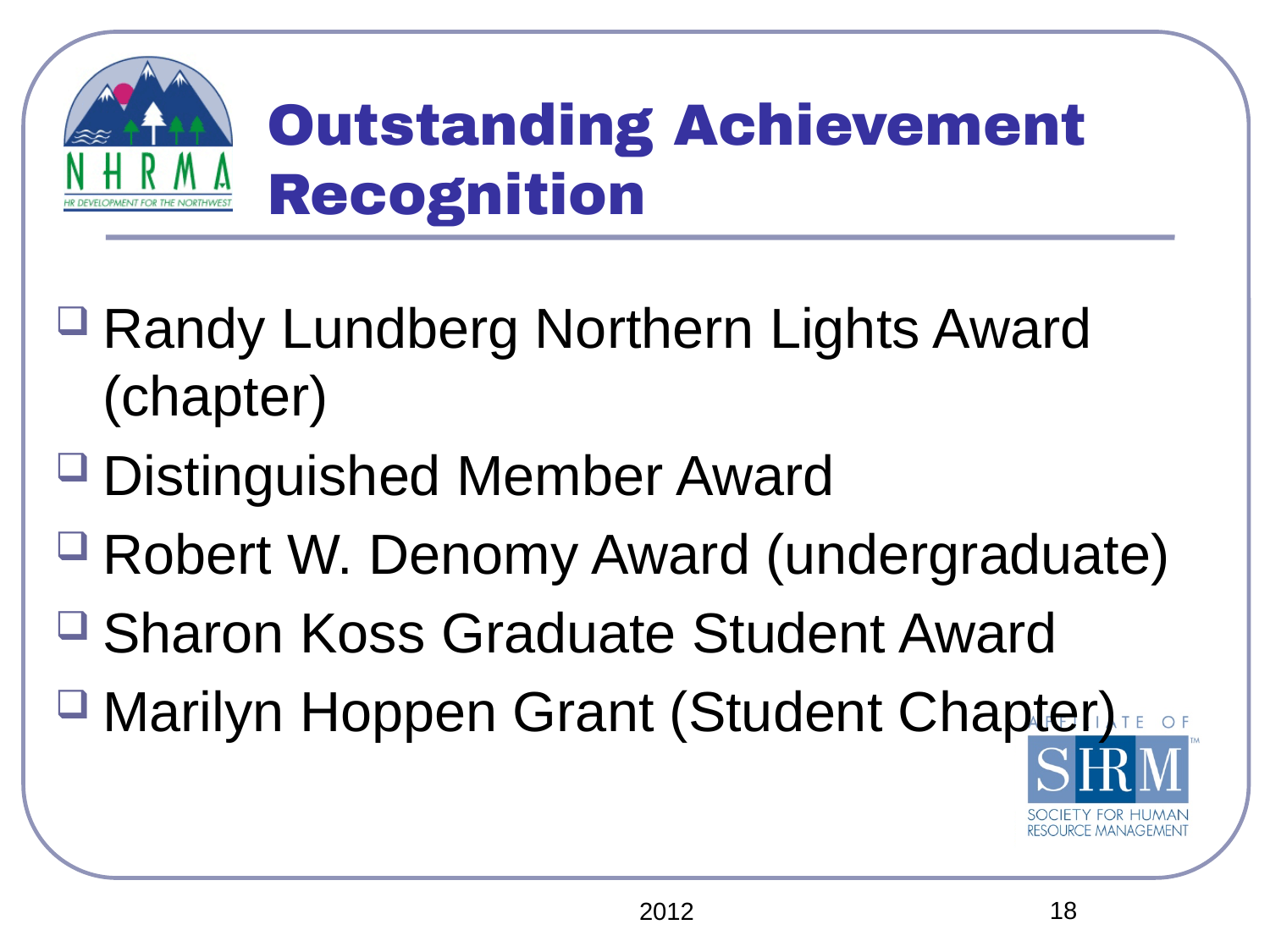

# Outstanding Achievement Recognition
Randy Lundberg Northern Lights Award (chapter)
Distinguished Member Award
Robert W. Denomy Award (undergraduate)
Sharon Koss Graduate Student Award
Marilyn Hoppen Grant (Student Chapter)
18
2012